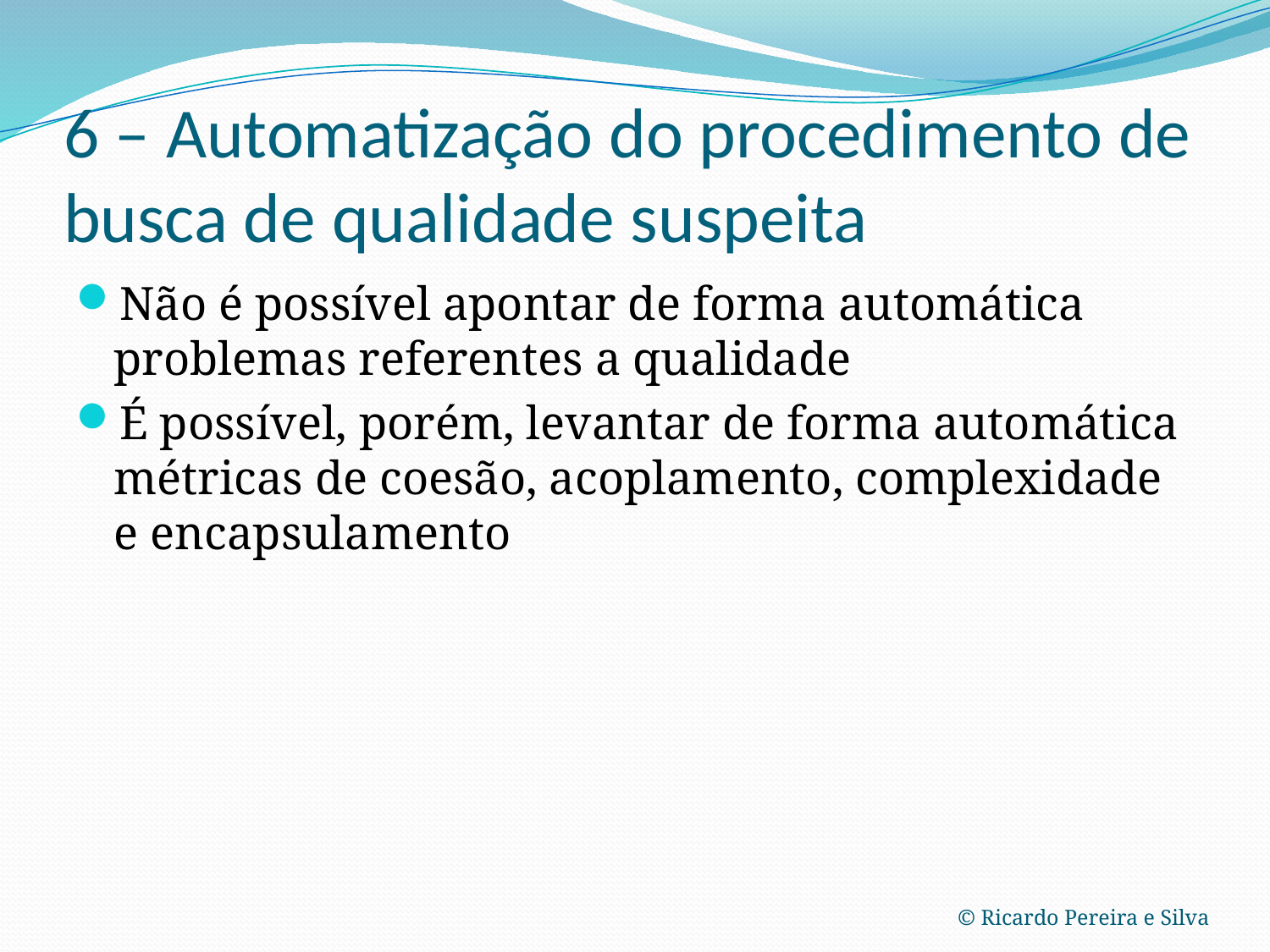

# 6 – Automatização do procedimento de busca de qualidade suspeita
Não é possível apontar de forma automática problemas referentes a qualidade
É possível, porém, levantar de forma automática métricas de coesão, acoplamento, complexidade e encapsulamento
© Ricardo Pereira e Silva